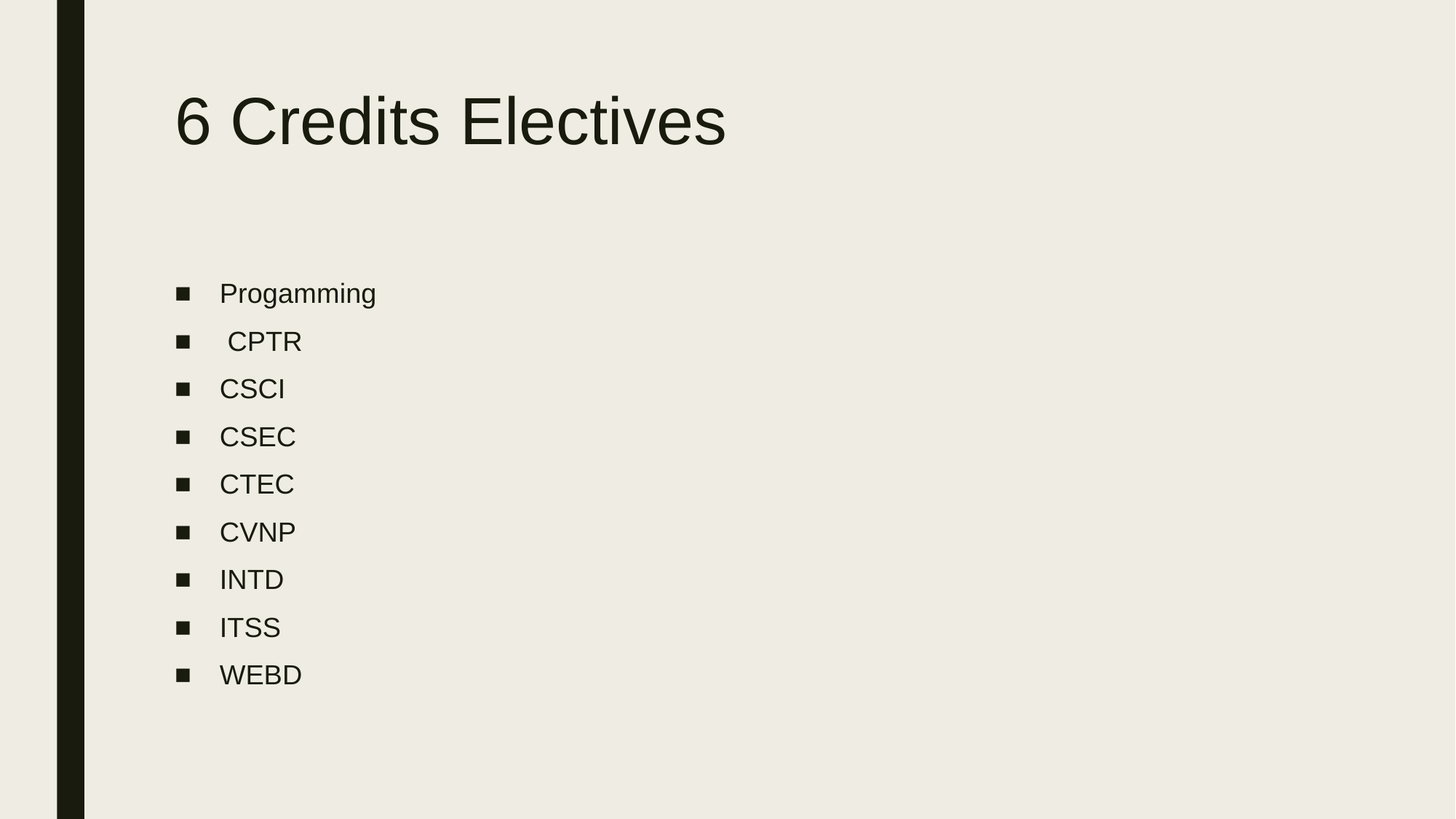

# 6 Credits Electives
Progamming
 CPTR
CSCI
CSEC
CTEC
CVNP
INTD
ITSS
WEBD